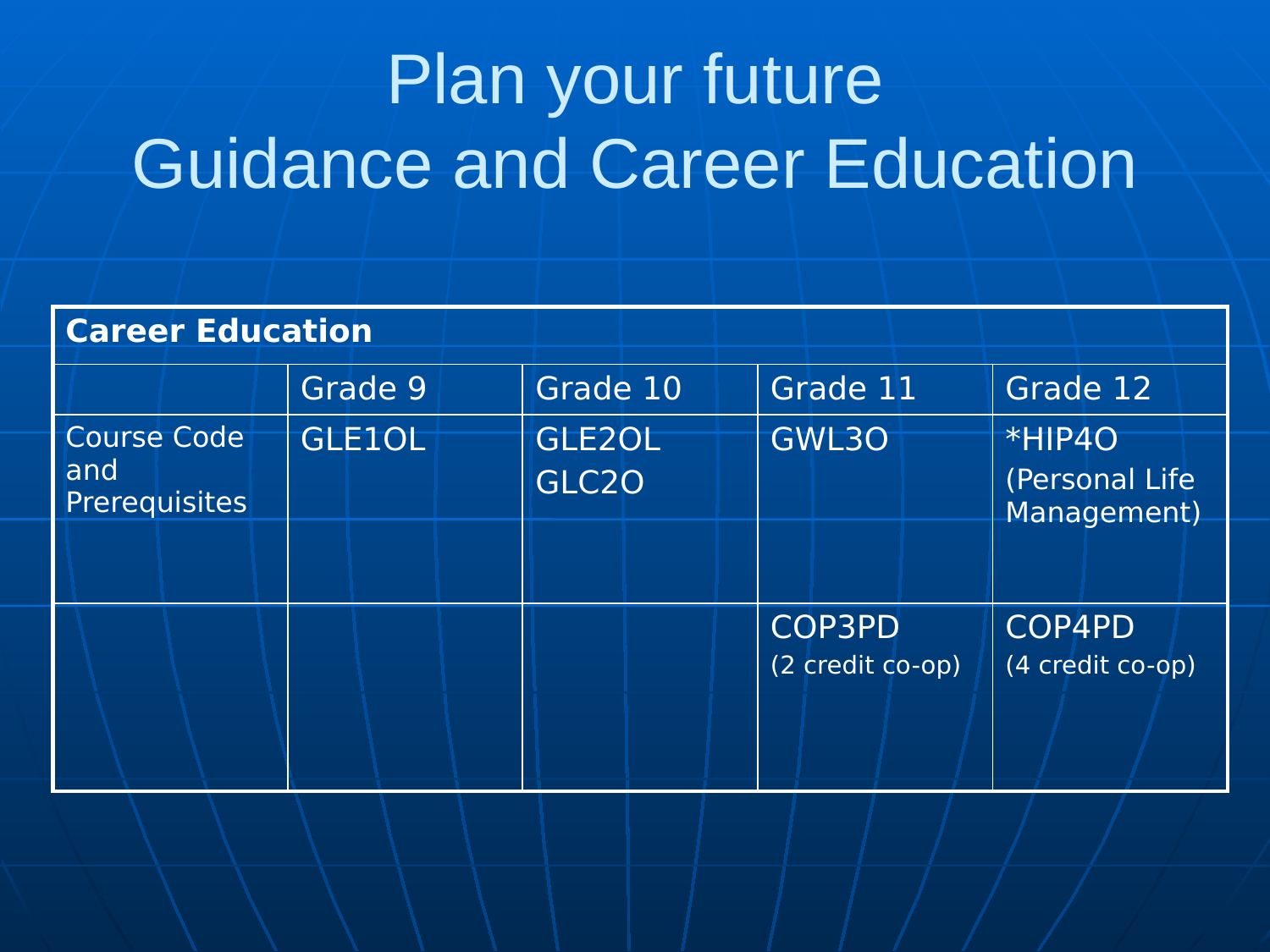

Plan your future
Guidance and Career Education
| Career Education |  |  |  |  |
| --- | --- | --- | --- | --- |
|  | Grade 9 | Grade 10 | Grade 11 | Grade 12 |
| Course Code and Prerequisites | GLE1OL | GLE2OL GLC2O | GWL3O | \*HIP4O (Personal Life Management) |
|  |  |  | COP3PD (2 credit co-op) | COP4PD (4 credit co-op) |